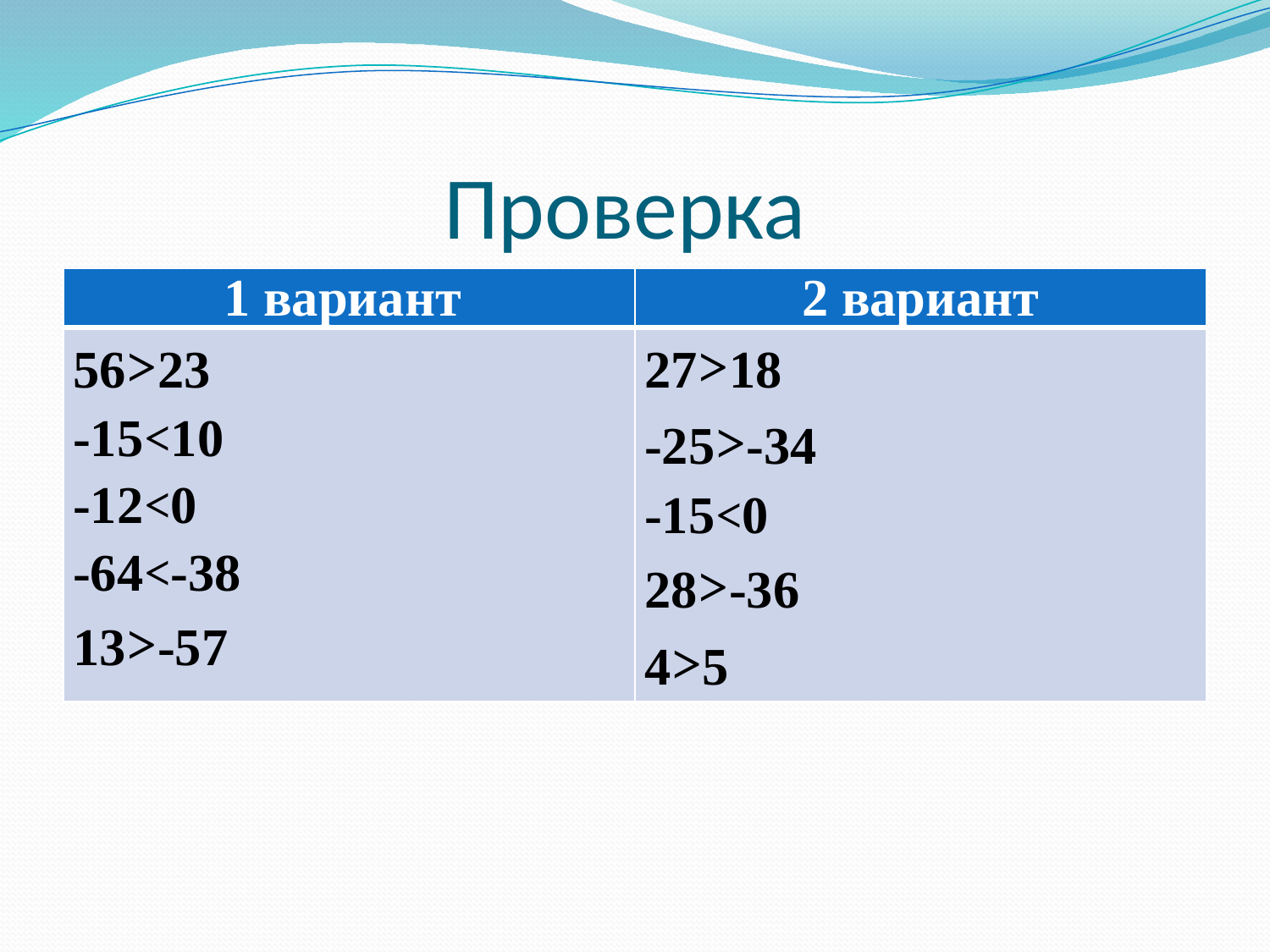

# Проверка
| 1 вариант | 2 вариант |
| --- | --- |
| 56>23 -15<10 -12<0 -64<-38 13>-57 | 27>18 -25>-34 -15<0 28>-36 4>5 |